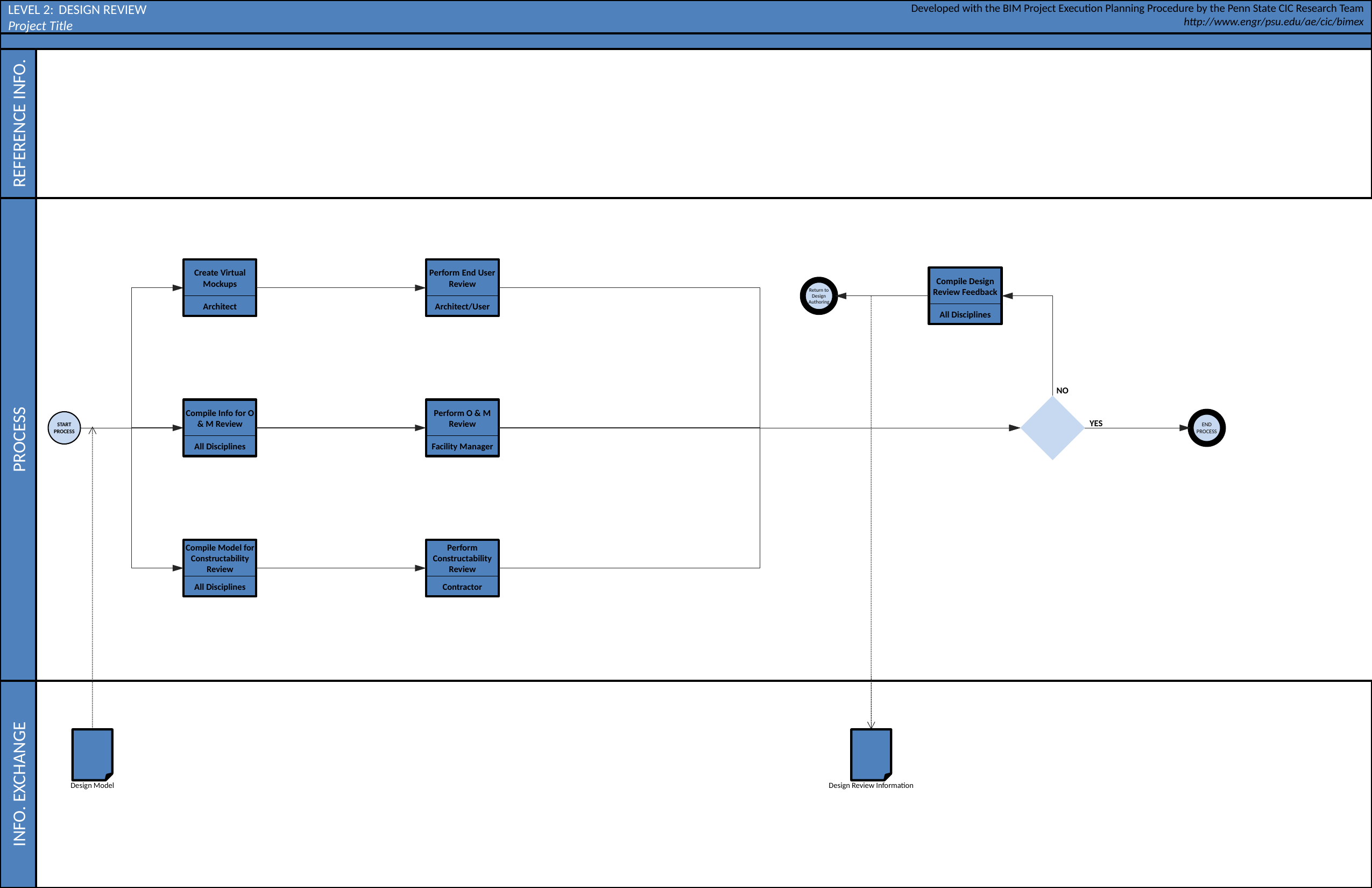

# Design review

Create Virtual Mockups
Architect

Perform End User Review
Architect/User

Compile Design Review Feedback
All Disciplines
Return to Design Authoring
NO
Design acceptable?

Compile Info for O & M Review
All Disciplines

Perform O & M Review
Facility Manager
START PROCESS
END PROCESS
YES

Compile Model for Constructability Review
All Disciplines

Perform Constructability Review
Contractor

Design Review Information

Design Model